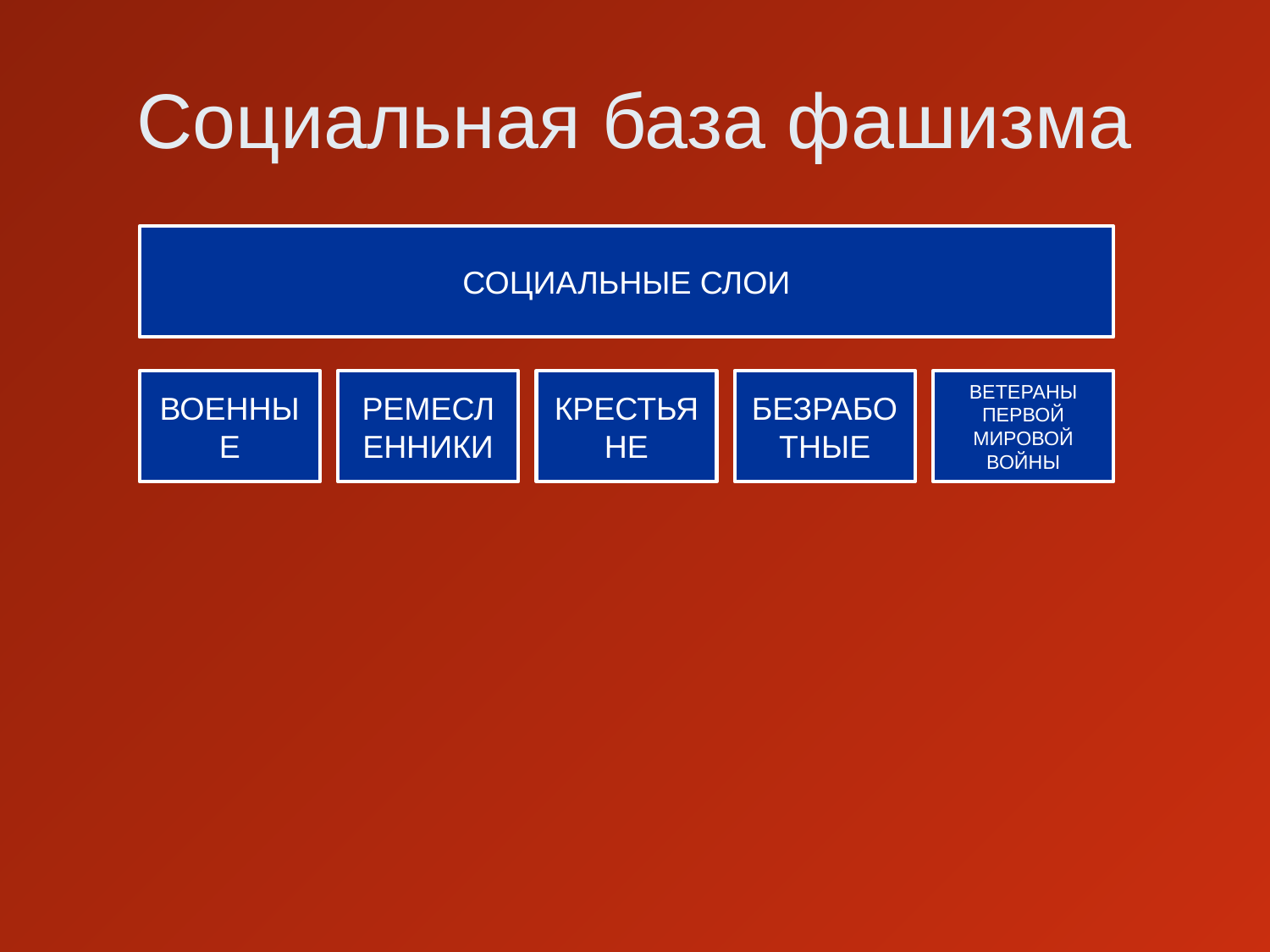

# Социальная база фашизма
СОЦИАЛЬНЫЕ СЛОИ
ВОЕННЫЕ
РЕМЕСЛЕННИКИ
КРЕСТЬЯНЕ
БЕЗРАБОТНЫЕ
ВЕТЕРАНЫ
 ПЕРВОЙ
МИРОВОЙ ВОЙНЫ